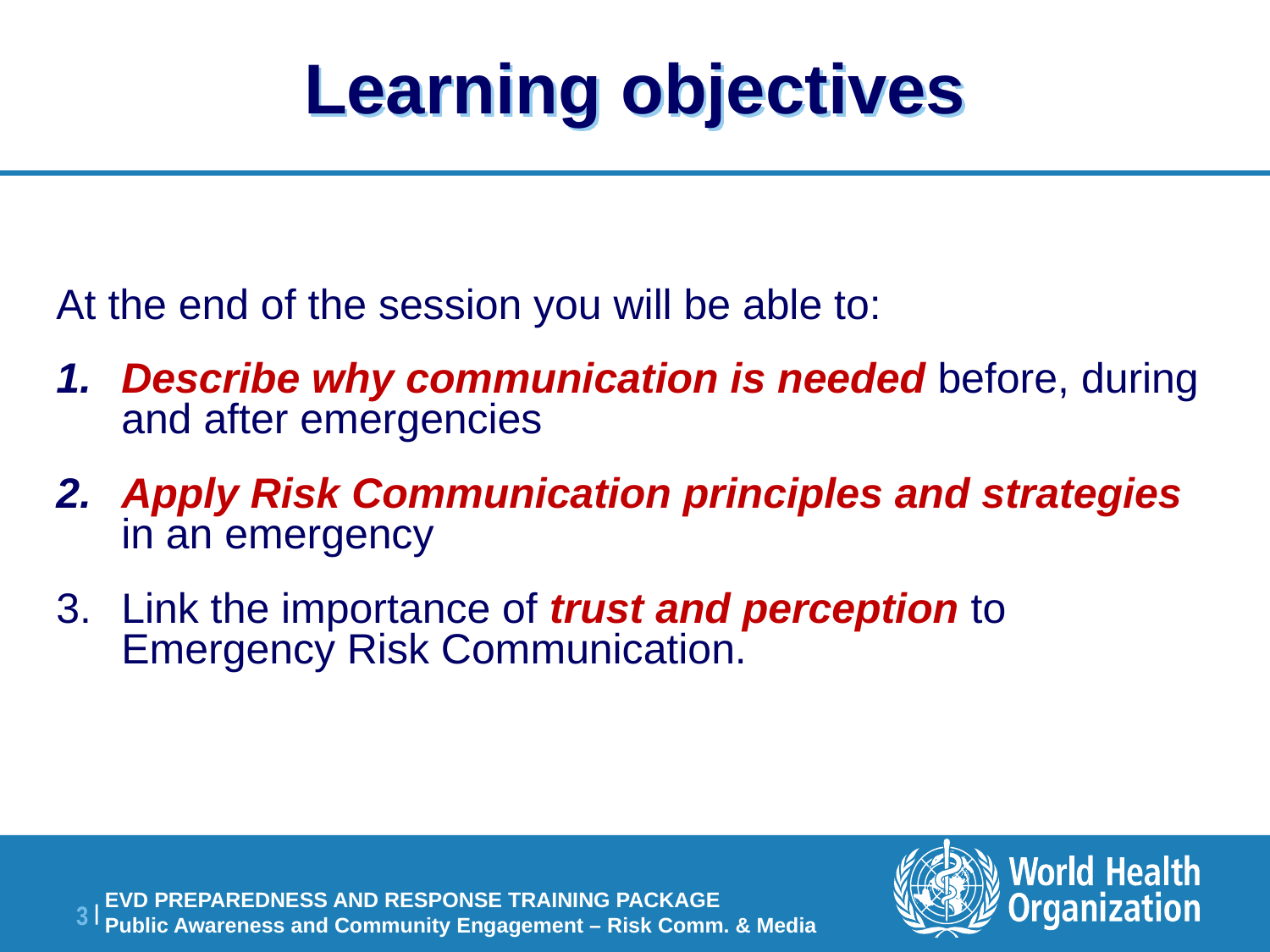

# Learning objectives
At the end of the session you will be able to:
Describe why communication is needed before, during and after emergencies
Apply Risk Communication principles and strategies in an emergency
Link the importance of trust and perception to Emergency Risk Communication.